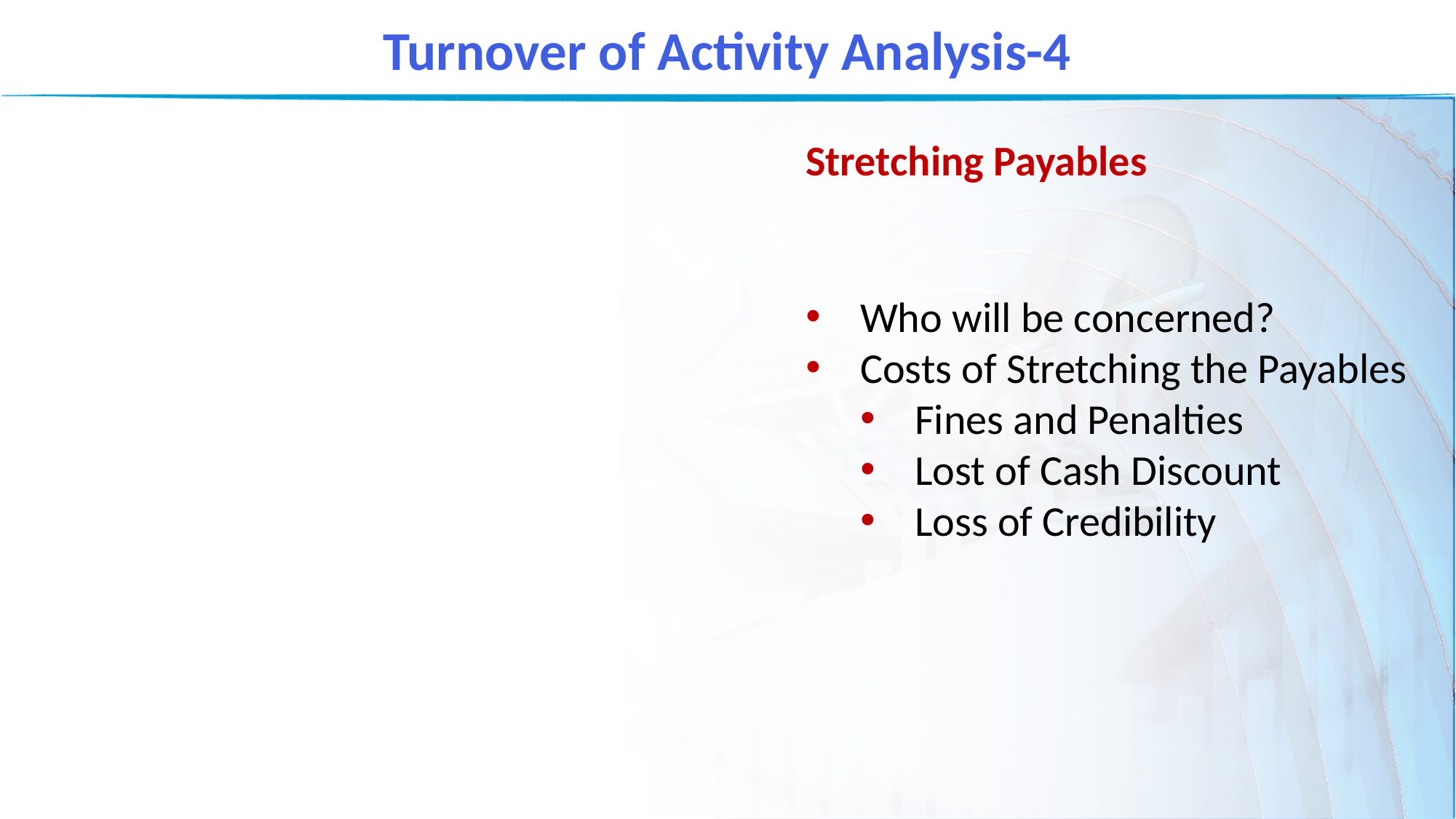

Turnover of Activity Analysis-4
Stretching Payables

Who will be concerned?
Costs of Stretching the Payables
Fines and Penalties
Lost of Cash Discount
Loss of Credibility